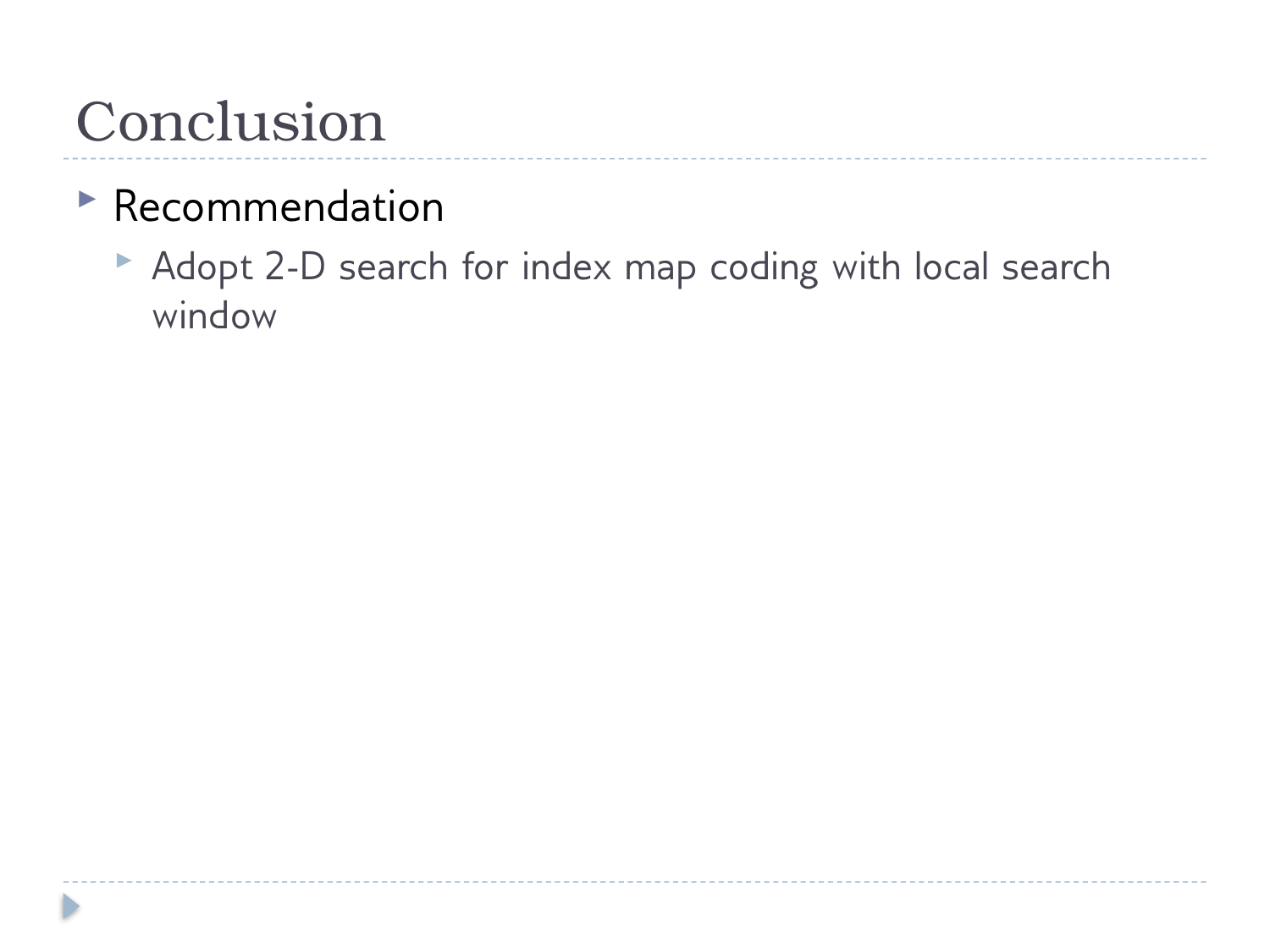

# Conclusion
Recommendation
Adopt 2-D search for index map coding with local search window